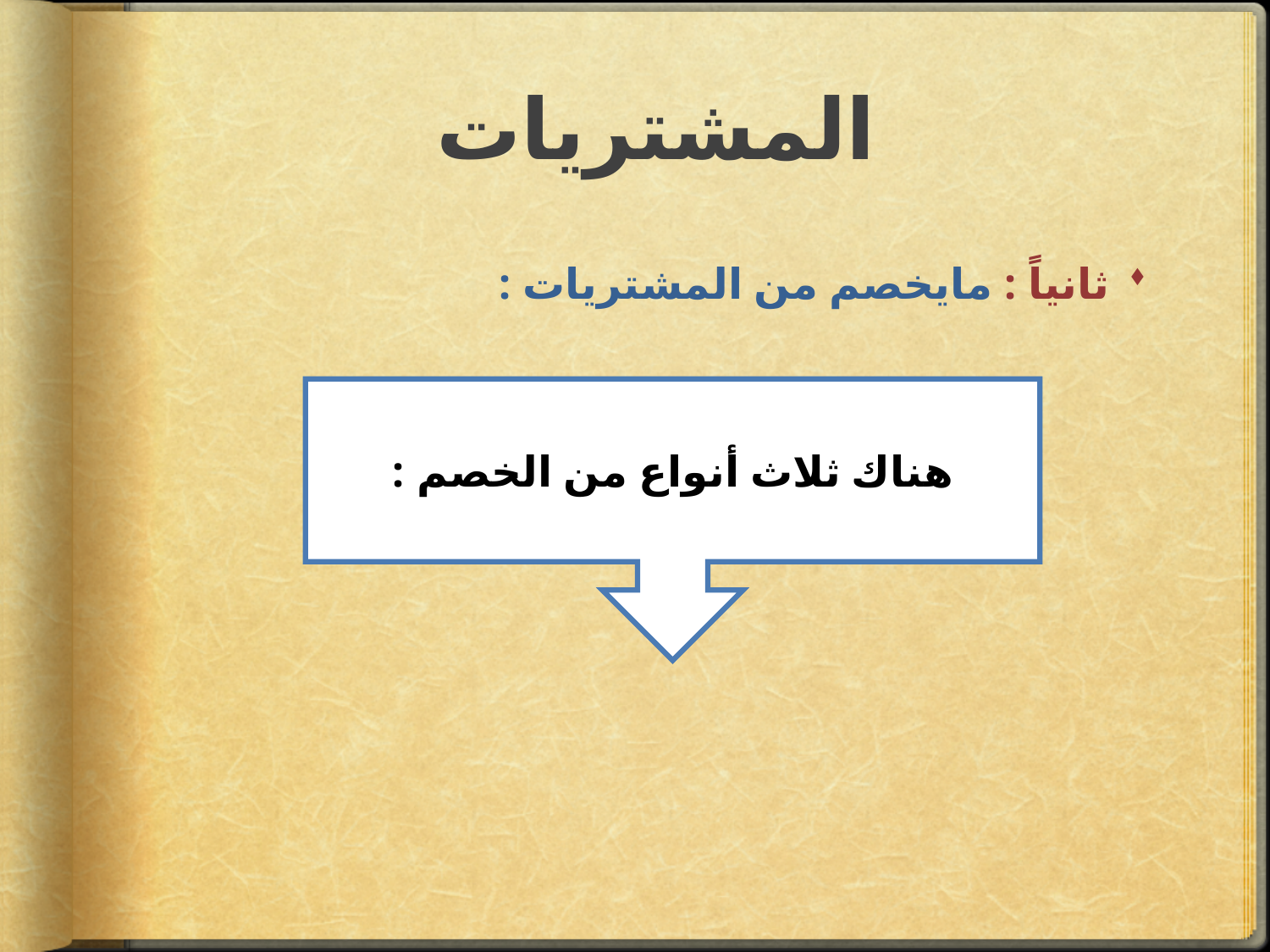

# المشتريات
ثانياً : مايخصم من المشتريات :

هناك ثلاث أنواع من الخصم :